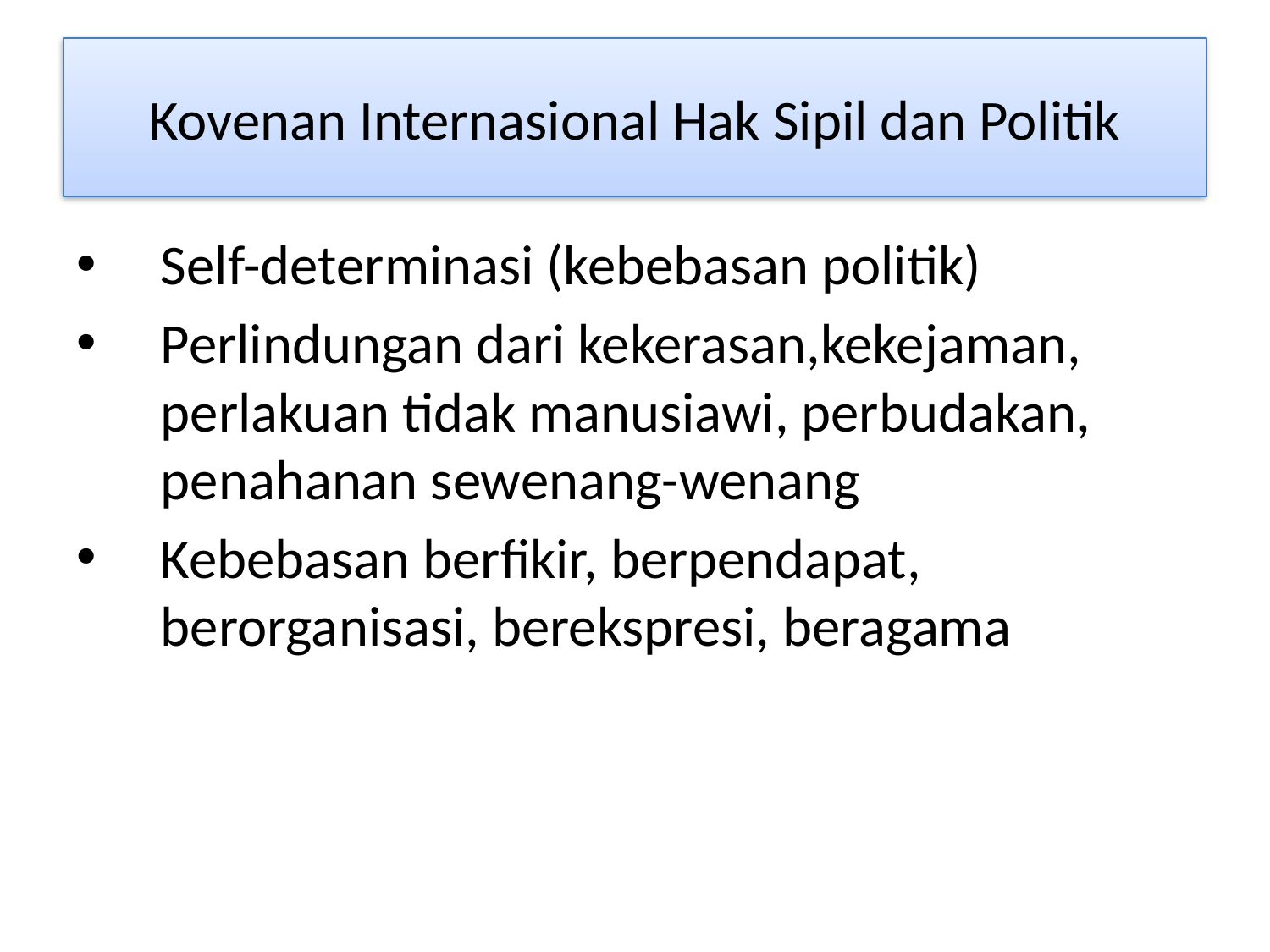

# Kovenan Internasional Hak Sipil dan Politik
Self-determinasi (kebebasan politik)
Perlindungan dari kekerasan,kekejaman, perlakuan tidak manusiawi, perbudakan, penahanan sewenang-wenang
Kebebasan berfikir, berpendapat, berorganisasi, berekspresi, beragama